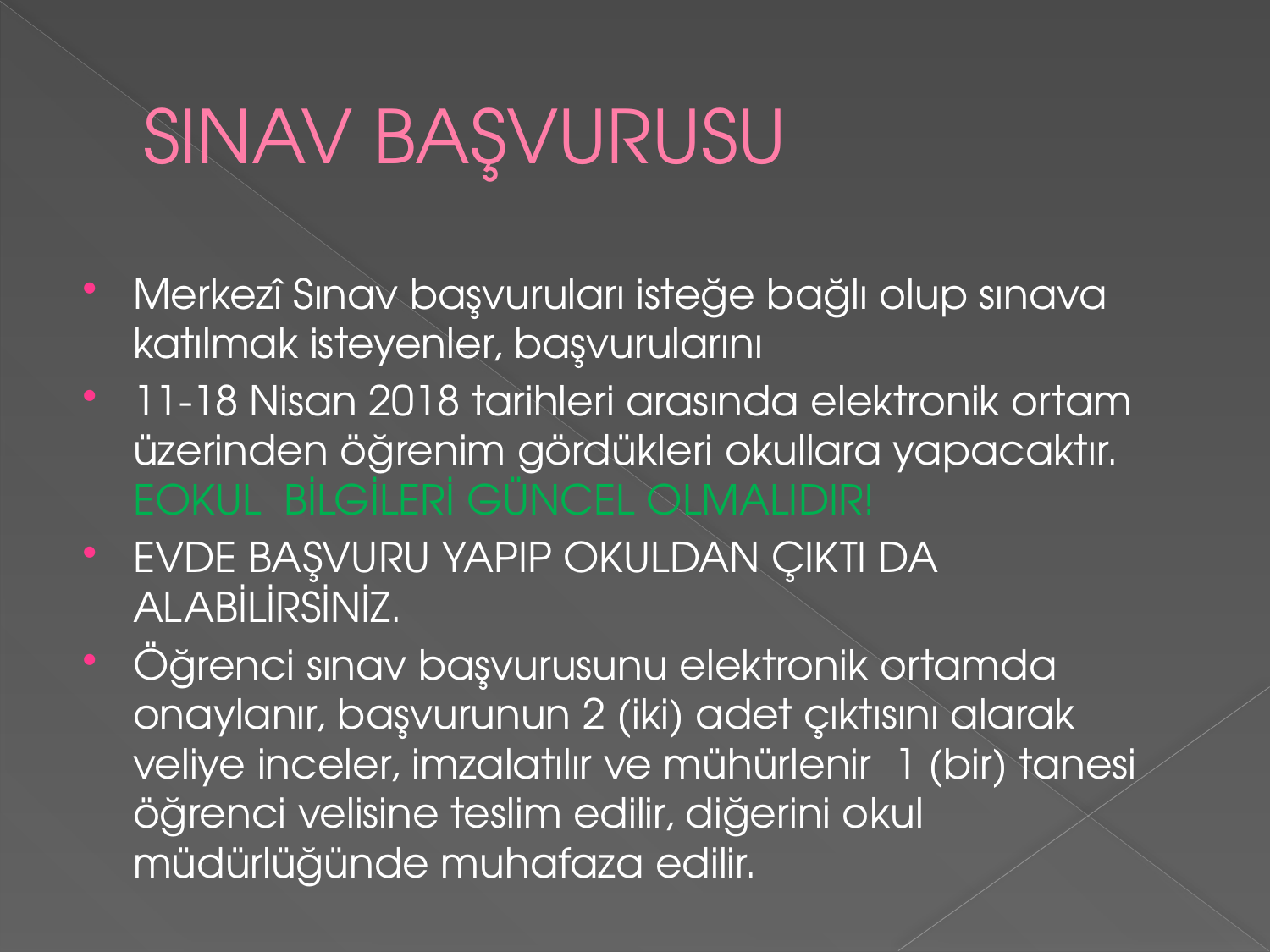

# SINAV BAŞVURUSU
Merkezî Sınav başvuruları isteğe bağlı olup sınava katılmak isteyenler, başvurularını
11-18 Nisan 2018 tarihleri arasında elektronik ortam üzerinden öğrenim gördükleri okullara yapacaktır. EOKUL  BİLGİLERİ GÜNCEL OLMALIDIR!
EVDE BAŞVURU YAPIP OKULDAN ÇIKTI DA ALABİLİRSİNİZ.
Öğrenci sınav başvurusunu elektronik ortamda onaylanır, başvurunun 2 (iki) adet çıktısını alarak veliye inceler, imzalatılır ve mühürlenir  1 (bir) tanesi öğrenci velisine teslim edilir, diğerini okul müdürlüğünde muhafaza edilir.